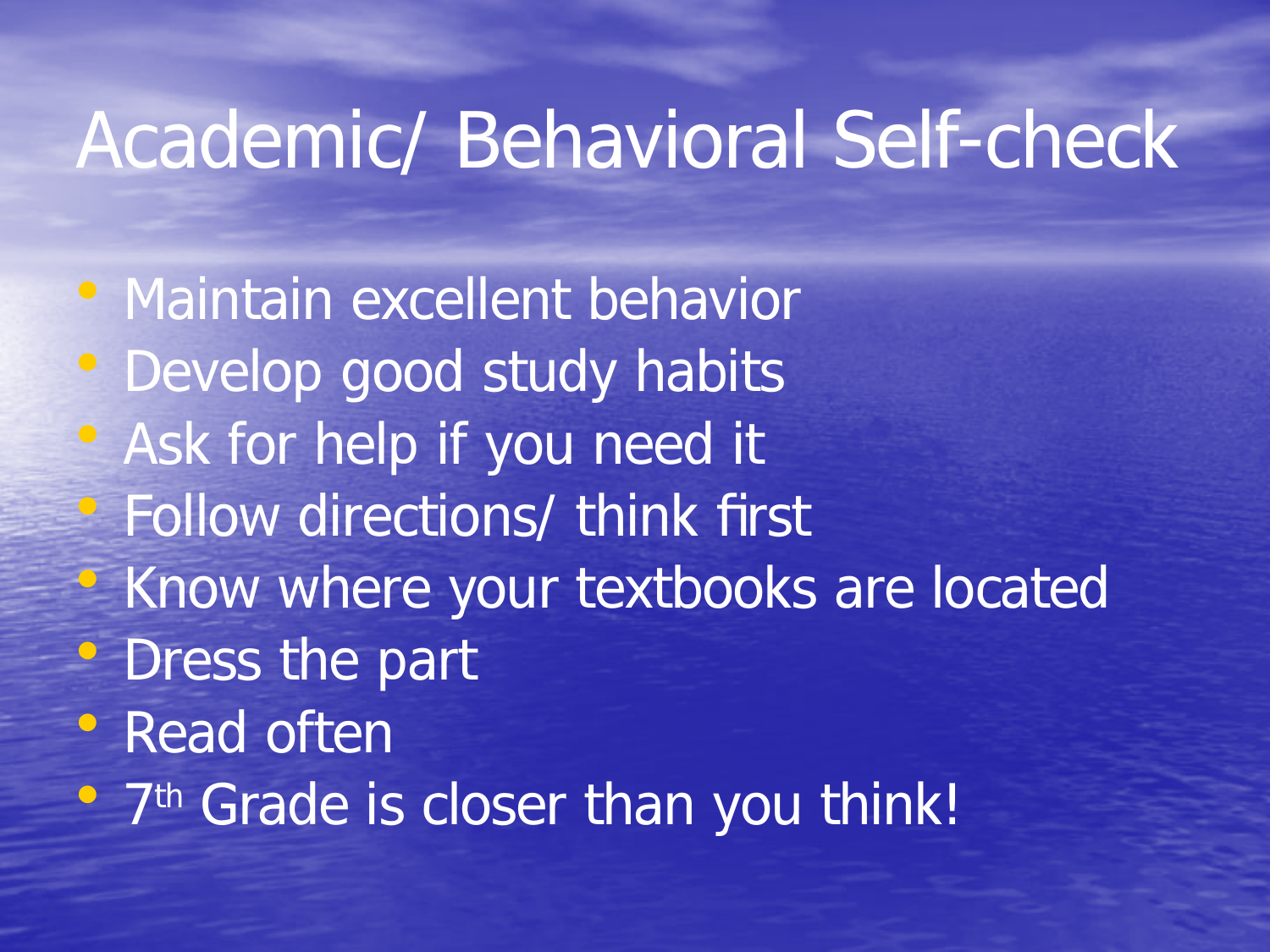

# Academic/ Behavioral Self-check
Maintain excellent behavior
Develop good study habits
Ask for help if you need it
Follow directions/ think first
Know where your textbooks are located
Dress the part
Read often
7th Grade is closer than you think!